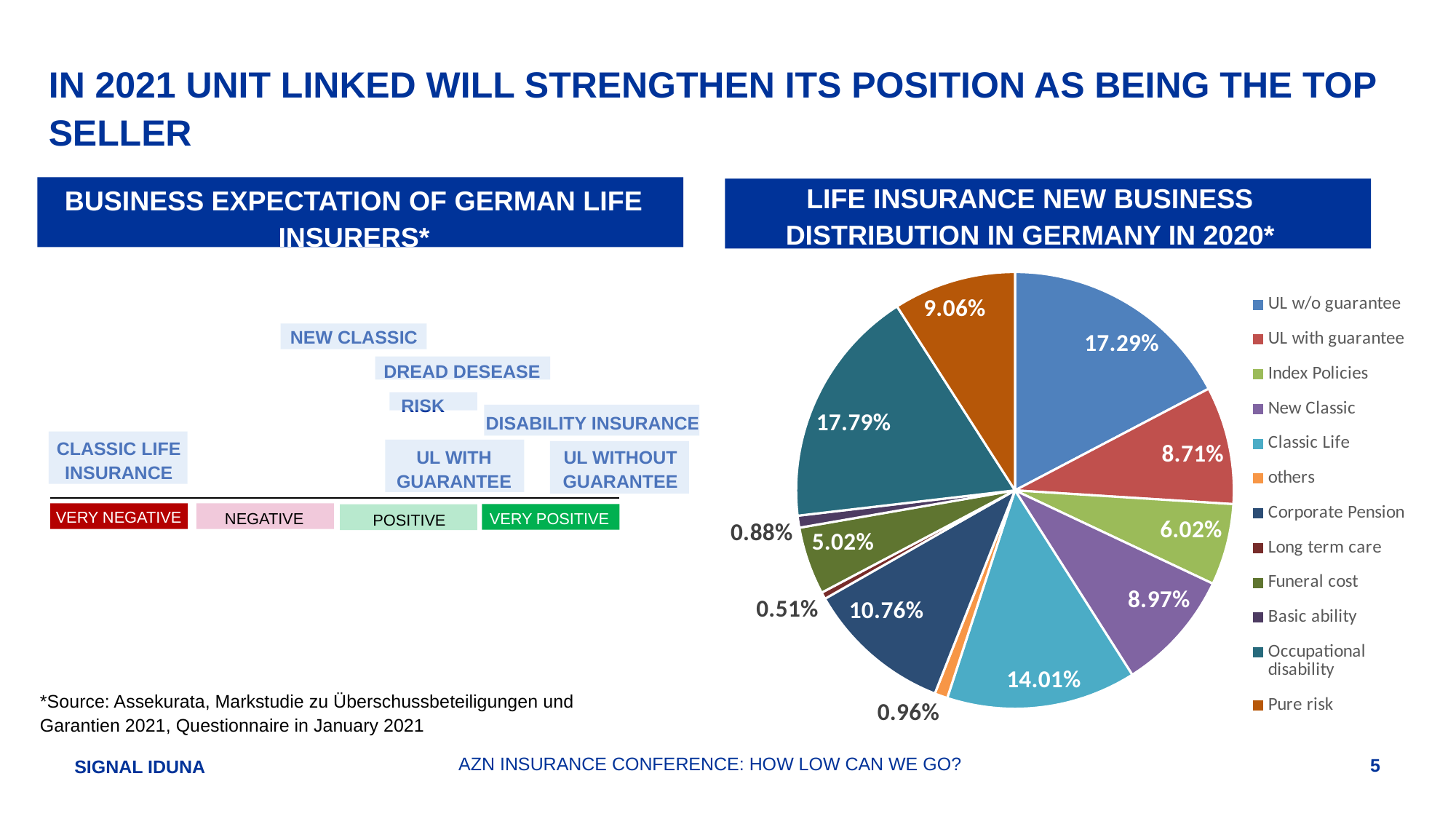

# IN 2021 UNIT LINKED WILL STRENGTHEN ITS POSITION AS BEING THE TOP SELLER

LIFE INSURANCE NEW BUSINESS DISTRIBUTION IN GERMANY IN 2020*

BUSINESS EXPECTATION OF GERMAN LIFE INSURERS*

### Chart

| Category |  |
|---|---|
| UL w/o guarantee | 0.1729 |
| UL with guarantee | 0.0871 |
| Index Policies | 0.0602 |
| New Classic  | 0.0897 |
| Classic Life | 0.1401 |
| others | 0.0096 |
| Corporate Pension  | 0.1076 |
| Long term care | 0.0051 |
| Funeral cost | 0.0502 |
| Basic ability | 0.0088 |
| Occupational disability | 0.1779 |
| Pure risk | 0.0906 |
NEW CLASSIC

DREAD DESEASE
RISK

DISABILITY INSURANCE

CLASSIC LIFE INSURANCE

UL WITH GUARANTEE
UL WITHOUT GUARANTEE

VERY NEGATIVE
VERY POSITIVE
NEGATIVE
POSITIVE
*Source: Assekurata, Markstudie zu Überschussbeteiligungen und Garantien 2021, Questionnaire in January 2021
AZN INSURANCE CONFERENCE: HOW LOW CAN WE GO?